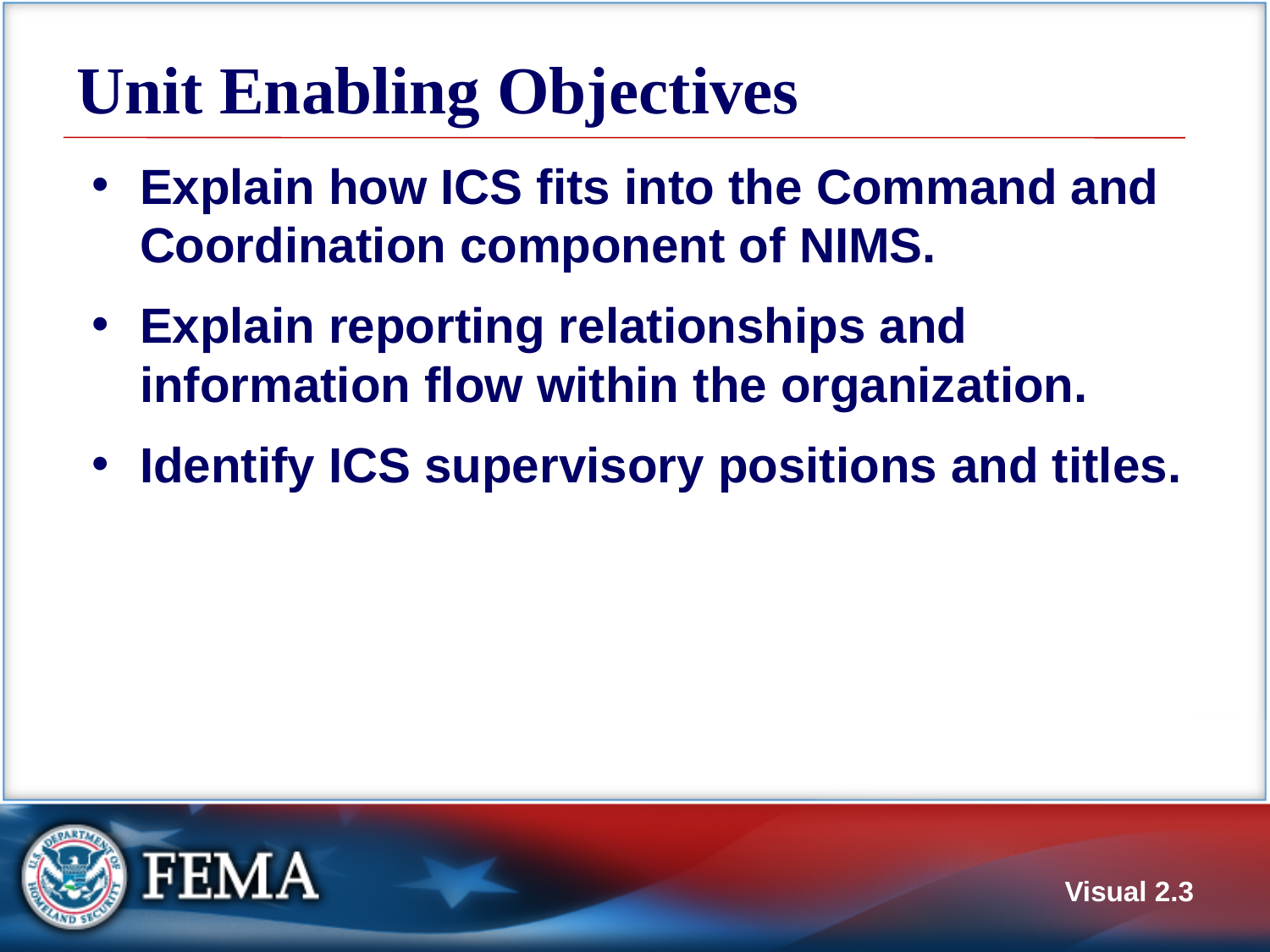

# Unit Enabling Objectives
Explain how ICS fits into the Command and Coordination component of NIMS.
Explain reporting relationships and information flow within the organization.
Identify ICS supervisory positions and titles.
Visual 2.3